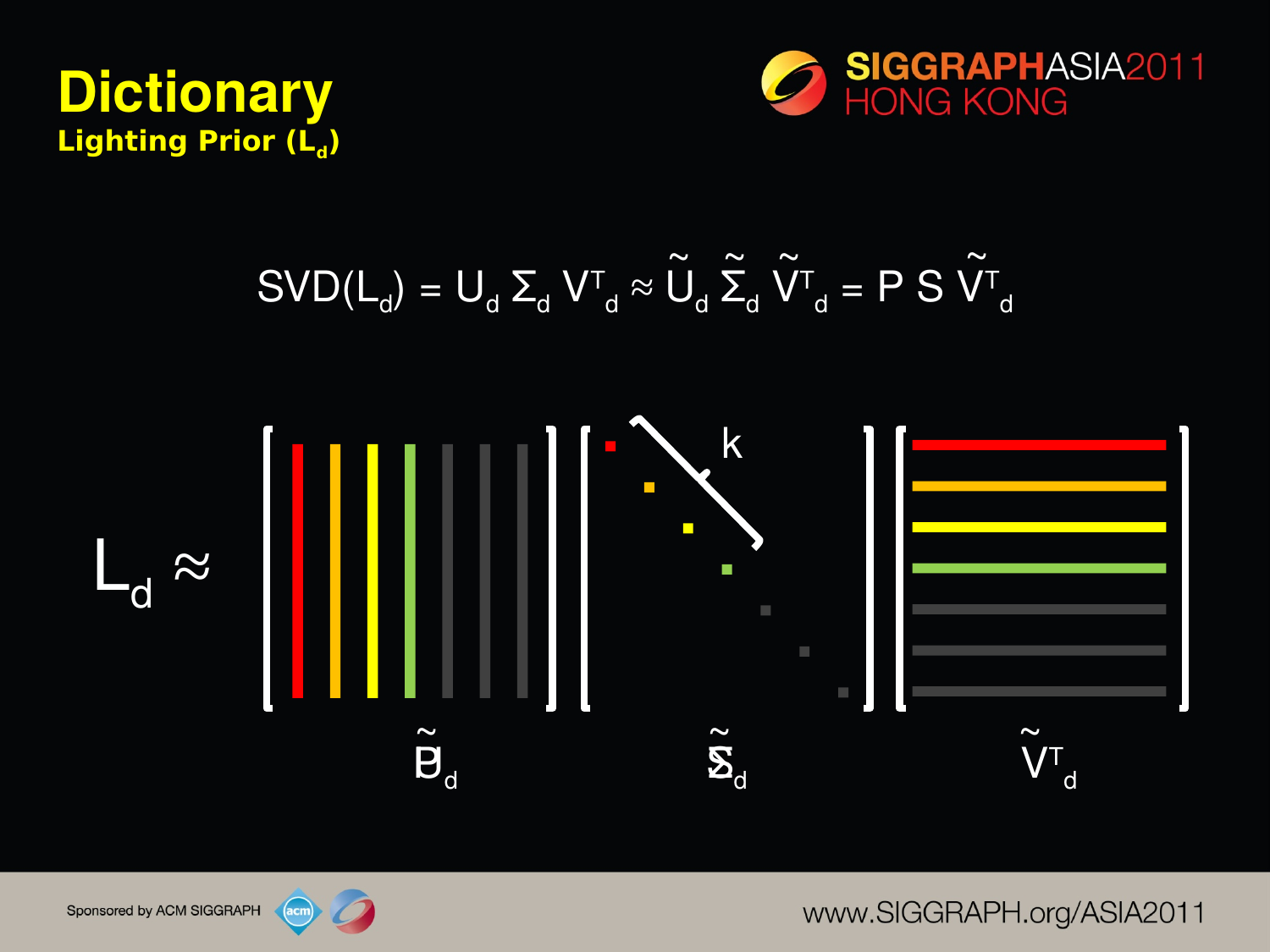

# Dictionary Lighting Prior (Ld)
~
~
~
~
SVD(Ld) = Ud Σd VTd ≈ Ud Σd VTd = P S VTd

k

Ld ≈

~
~
~
P
Ud
S
Σd
VTd